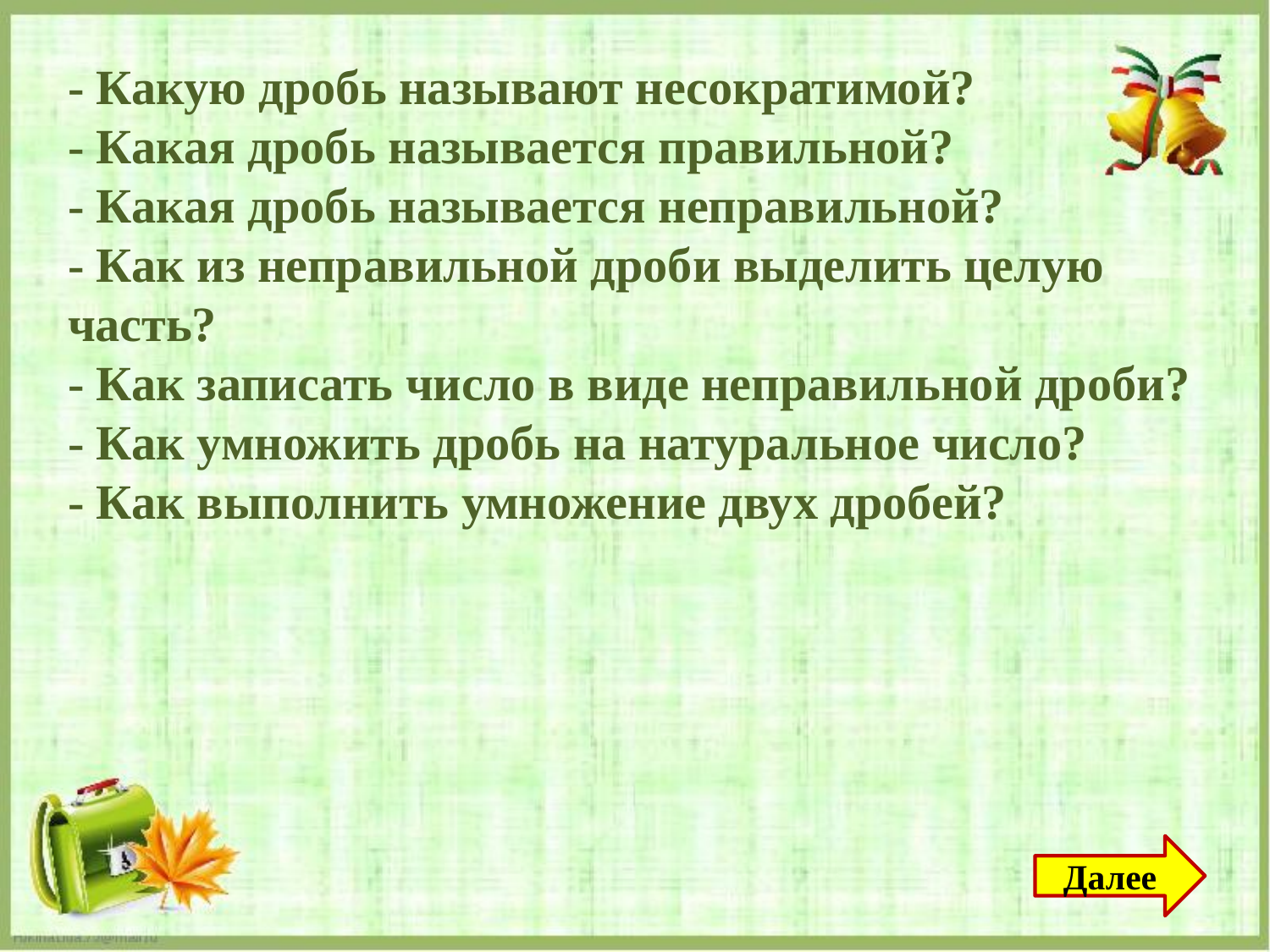

- Какую дробь называют несократимой?
- Какая дробь называется правильной?
- Какая дробь называется неправильной?
- Как из неправильной дроби выделить целую часть?
- Как записать число в виде неправильной дроби?
- Как умножить дробь на натуральное число?
- Как выполнить умножение двух дробей?

Далее